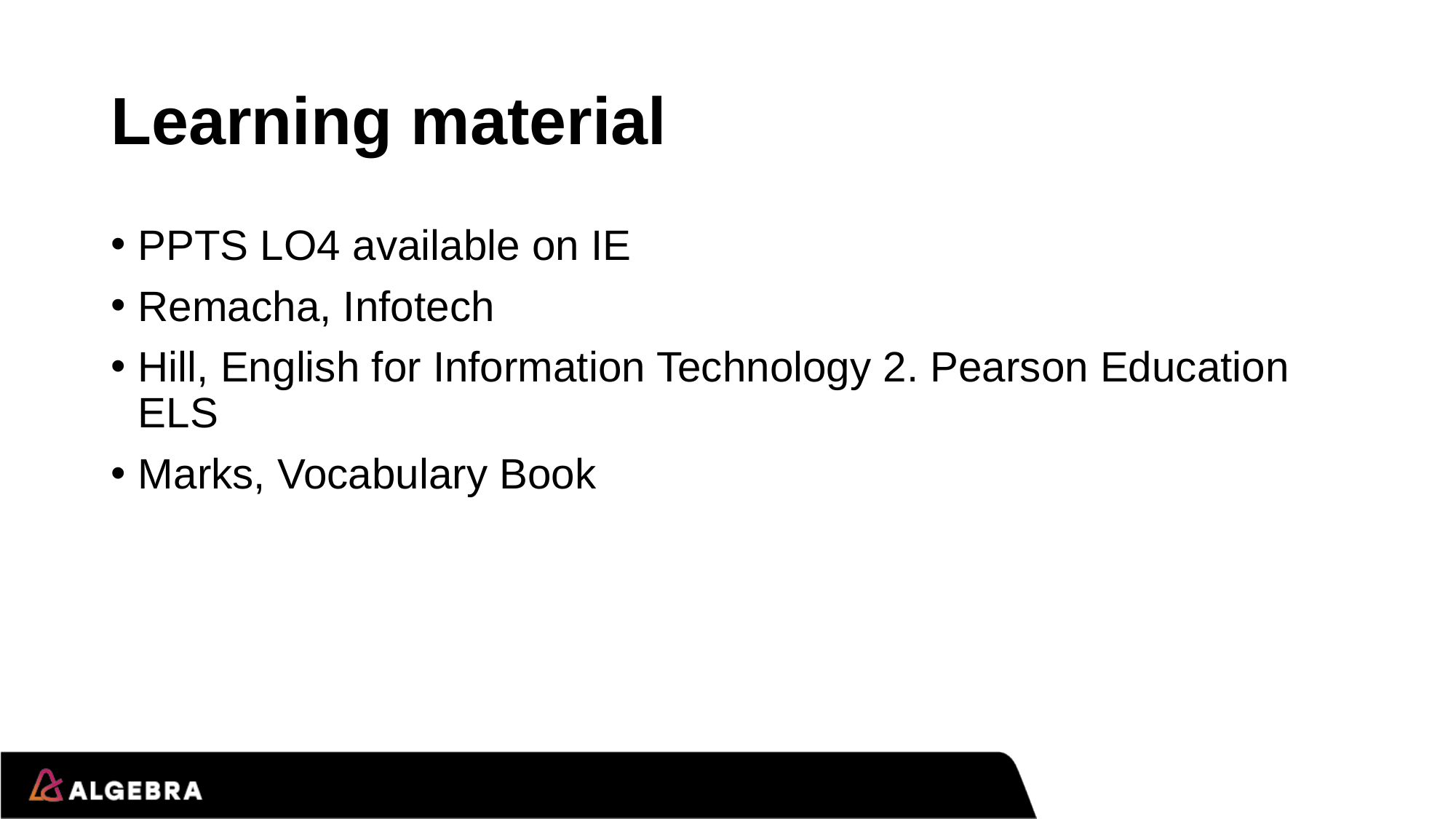

# Learning material
PPTS LO4 available on IE
Remacha, Infotech
Hill, English for Information Technology 2. Pearson Education ELS
Marks, Vocabulary Book